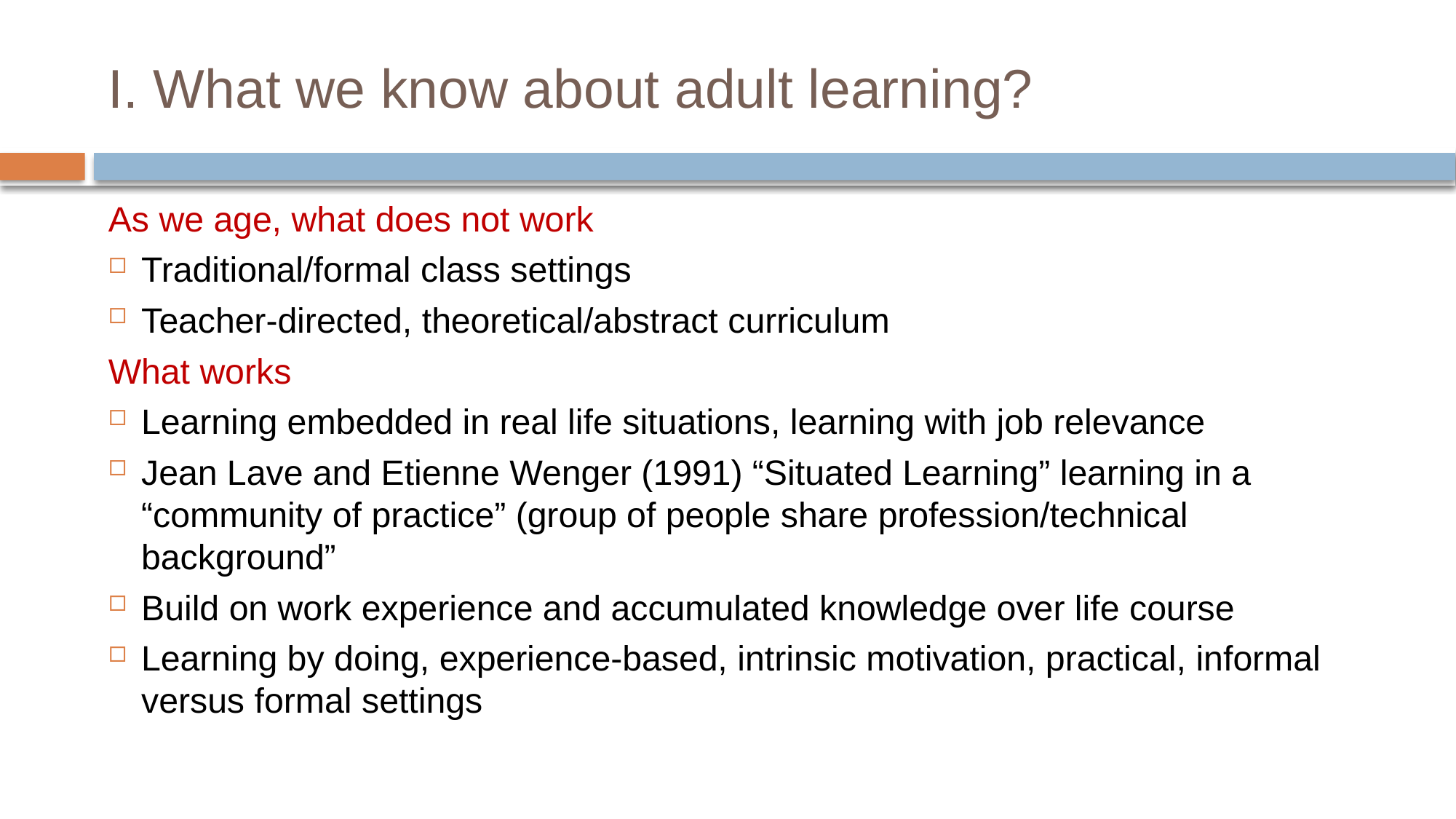

# I. What we know about adult learning?
As we age, what does not work
Traditional/formal class settings
Teacher-directed, theoretical/abstract curriculum
What works
Learning embedded in real life situations, learning with job relevance
Jean Lave and Etienne Wenger (1991) “Situated Learning” learning in a “community of practice” (group of people share profession/technical background”
Build on work experience and accumulated knowledge over life course
Learning by doing, experience-based, intrinsic motivation, practical, informal versus formal settings